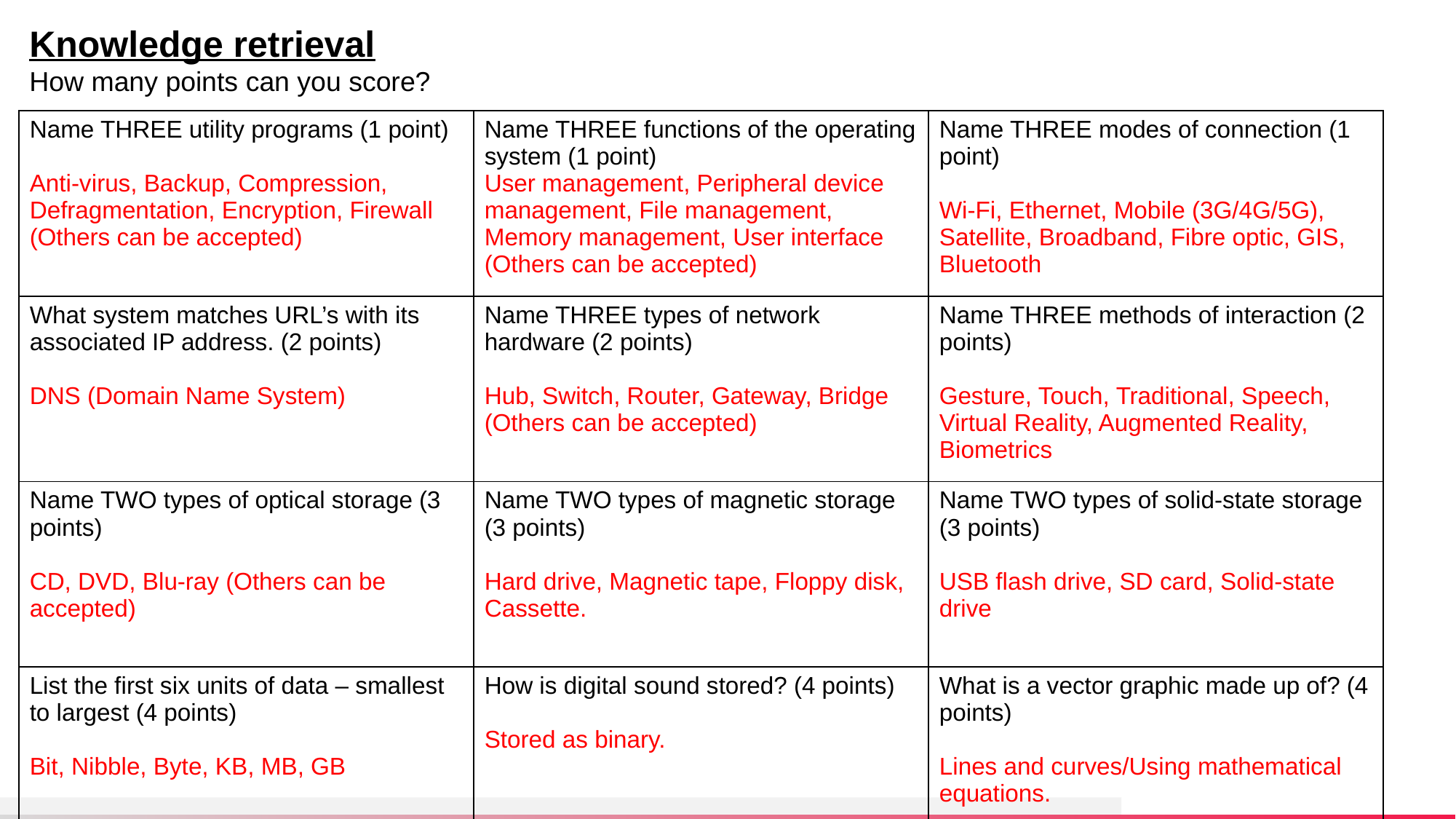

Knowledge retrieval
How many points can you score?
| Name THREE utility programs (1 point) Anti-virus, Backup, Compression, Defragmentation, Encryption, Firewall (Others can be accepted) | Name THREE functions of the operating system (1 point) User management, Peripheral device management, File management, Memory management, User interface (Others can be accepted) | Name THREE modes of connection (1 point) Wi-Fi, Ethernet, Mobile (3G/4G/5G), Satellite, Broadband, Fibre optic, GIS, Bluetooth |
| --- | --- | --- |
| What system matches URL’s with its associated IP address. (2 points) DNS (Domain Name System) | Name THREE types of network hardware (2 points) Hub, Switch, Router, Gateway, Bridge (Others can be accepted) | Name THREE methods of interaction (2 points) Gesture, Touch, Traditional, Speech, Virtual Reality, Augmented Reality, Biometrics |
| Name TWO types of optical storage (3 points) CD, DVD, Blu-ray (Others can be accepted) | Name TWO types of magnetic storage (3 points) Hard drive, Magnetic tape, Floppy disk, Cassette. | Name TWO types of solid-state storage (3 points) USB flash drive, SD card, Solid-state drive |
| List the first six units of data – smallest to largest (4 points) Bit, Nibble, Byte, KB, MB, GB | How is digital sound stored? (4 points) Stored as binary. | What is a vector graphic made up of? (4 points) Lines and curves/Using mathematical equations. |